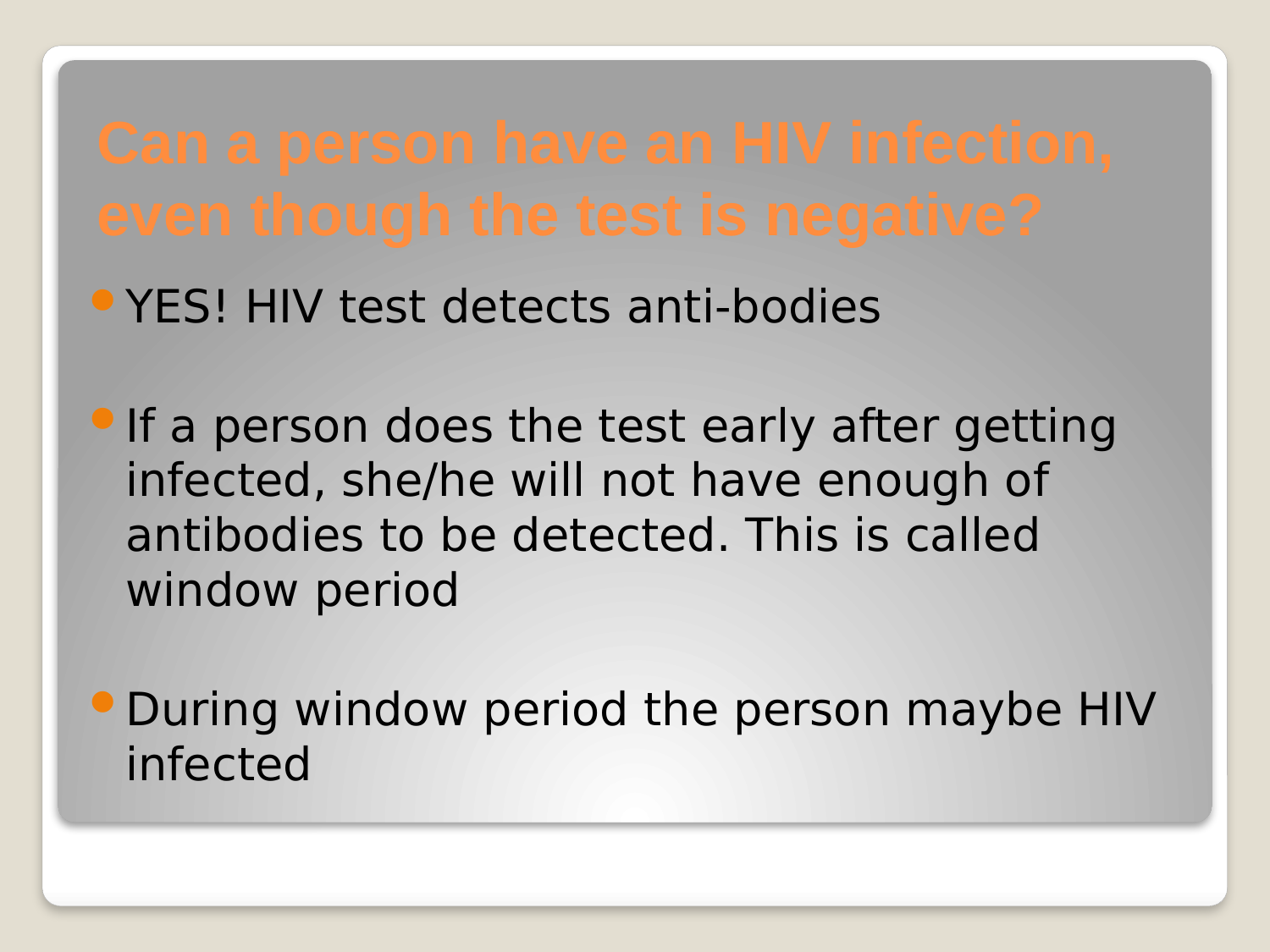

# Can a person have an HIV infection, even though the test is negative?
YES! HIV test detects anti-bodies

If a person does the test early after getting infected, she/he will not have enough of antibodies to be detected. This is called window period

During window period the person maybe HIV infected